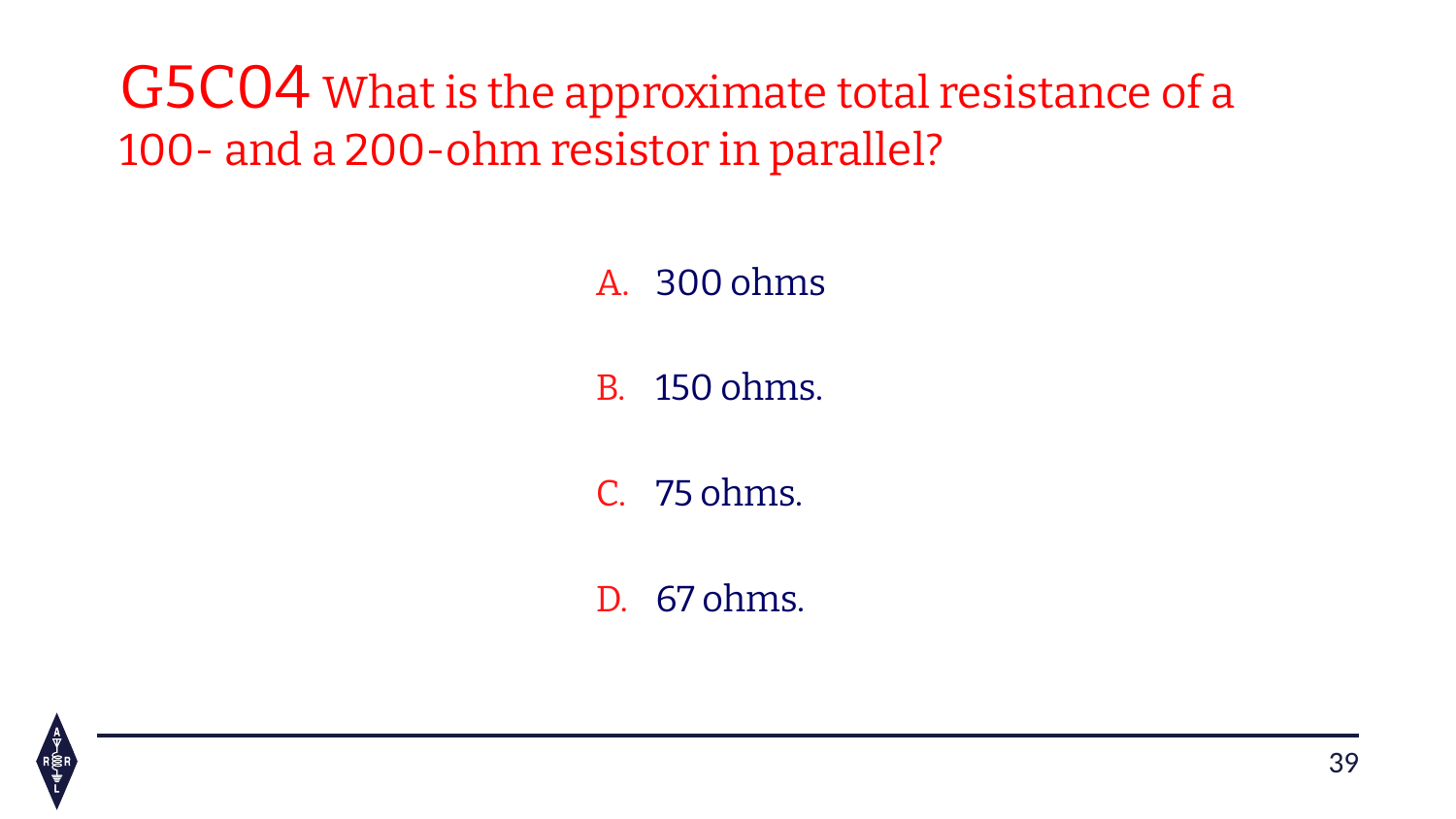

G5C04 What is the approximate total resistance of a 100- and a 200-ohm resistor in parallel?
300 ohms

150 ohms.

75 ohms.

67 ohms.
39